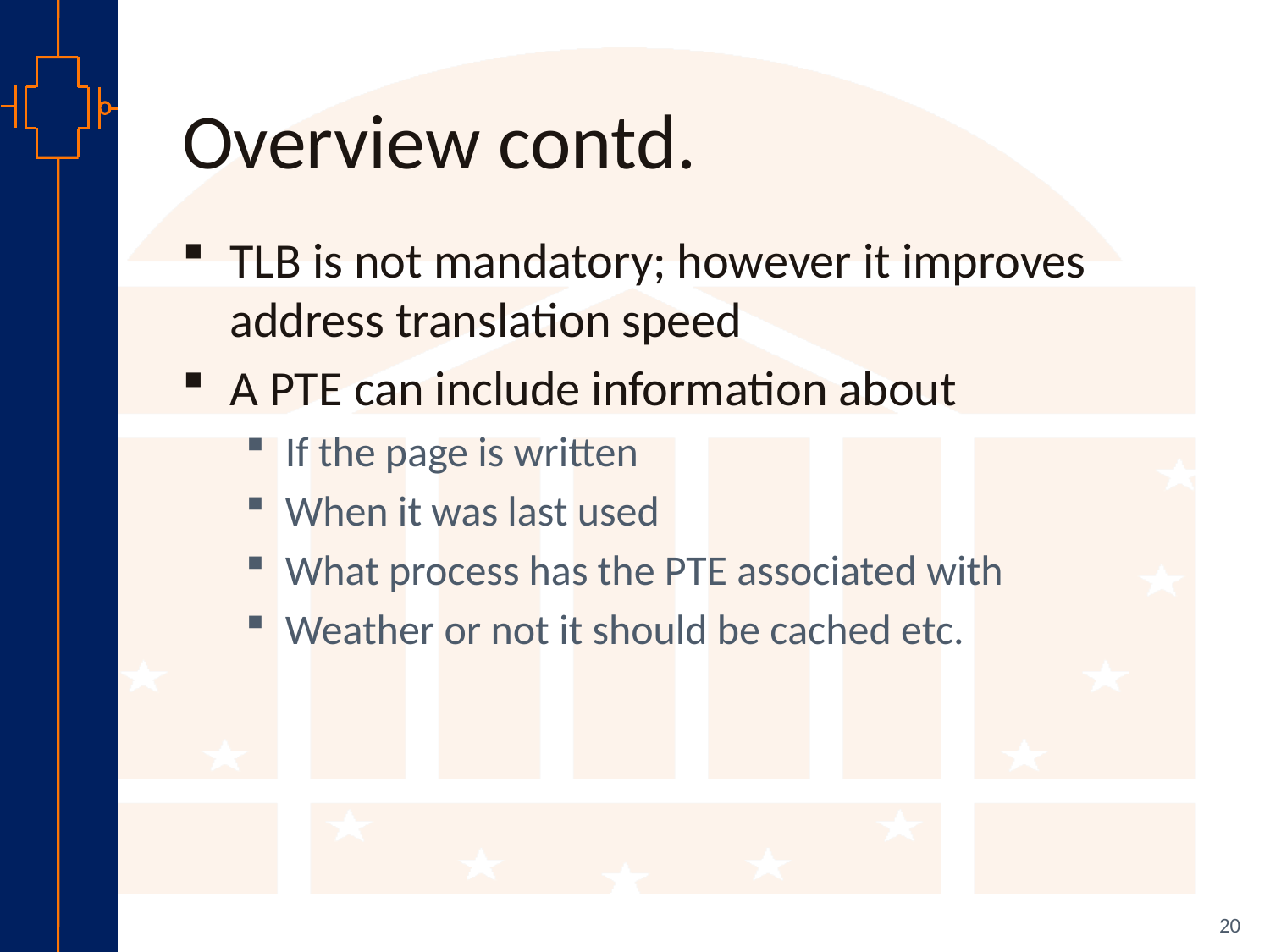

# Overview contd.
TLB is not mandatory; however it improves address translation speed
A PTE can include information about
If the page is written
When it was last used
What process has the PTE associated with
Weather or not it should be cached etc.

20